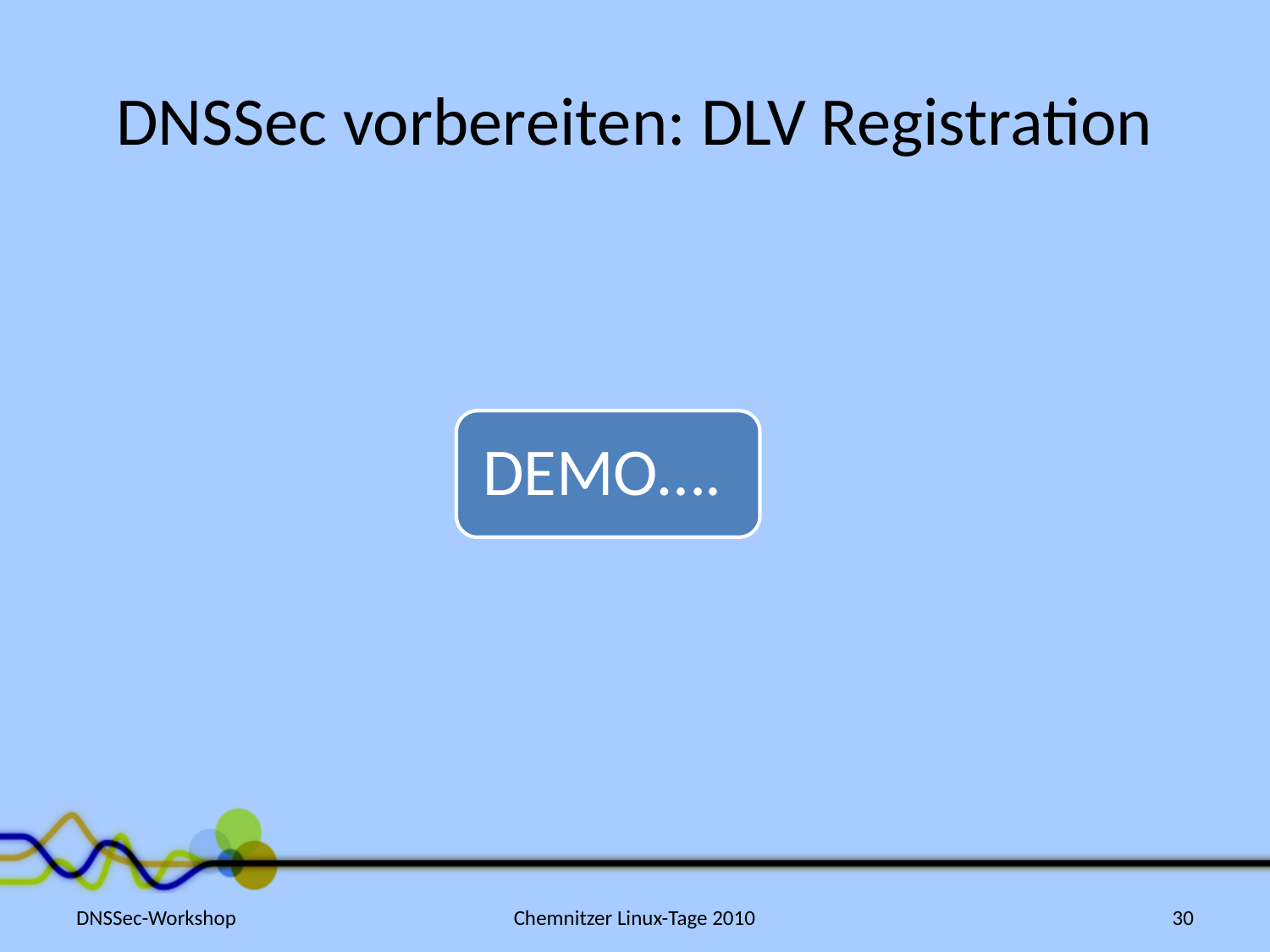

# DNSSec vorbereiten: DLV Registration
DEMO….
DNSSec-Workshop
Chemnitzer Linux-Tage 2010
30